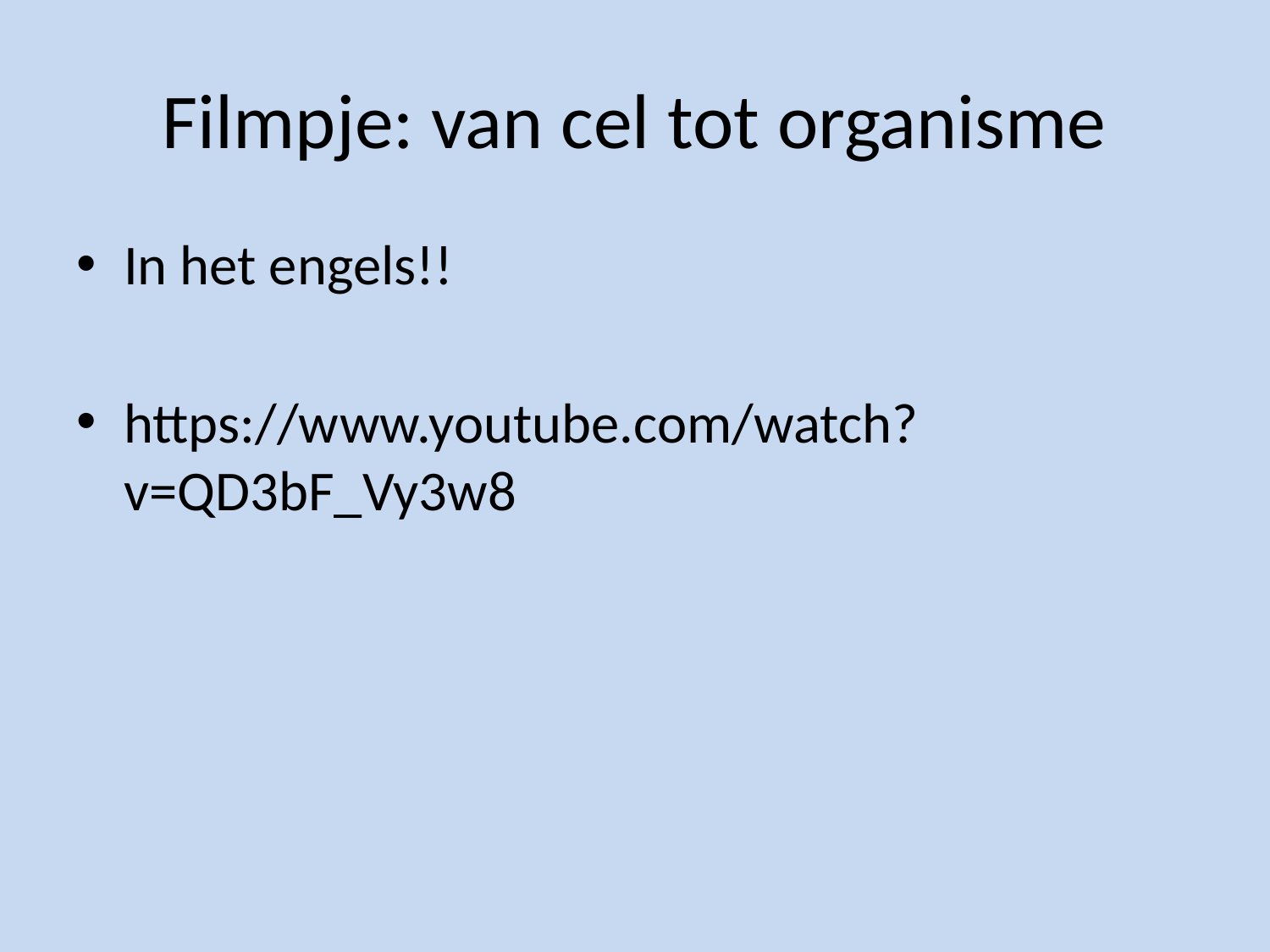

# Filmpje: van cel tot organisme
In het engels!!

https://www.youtube.com/watch?v=QD3bF_Vy3w8